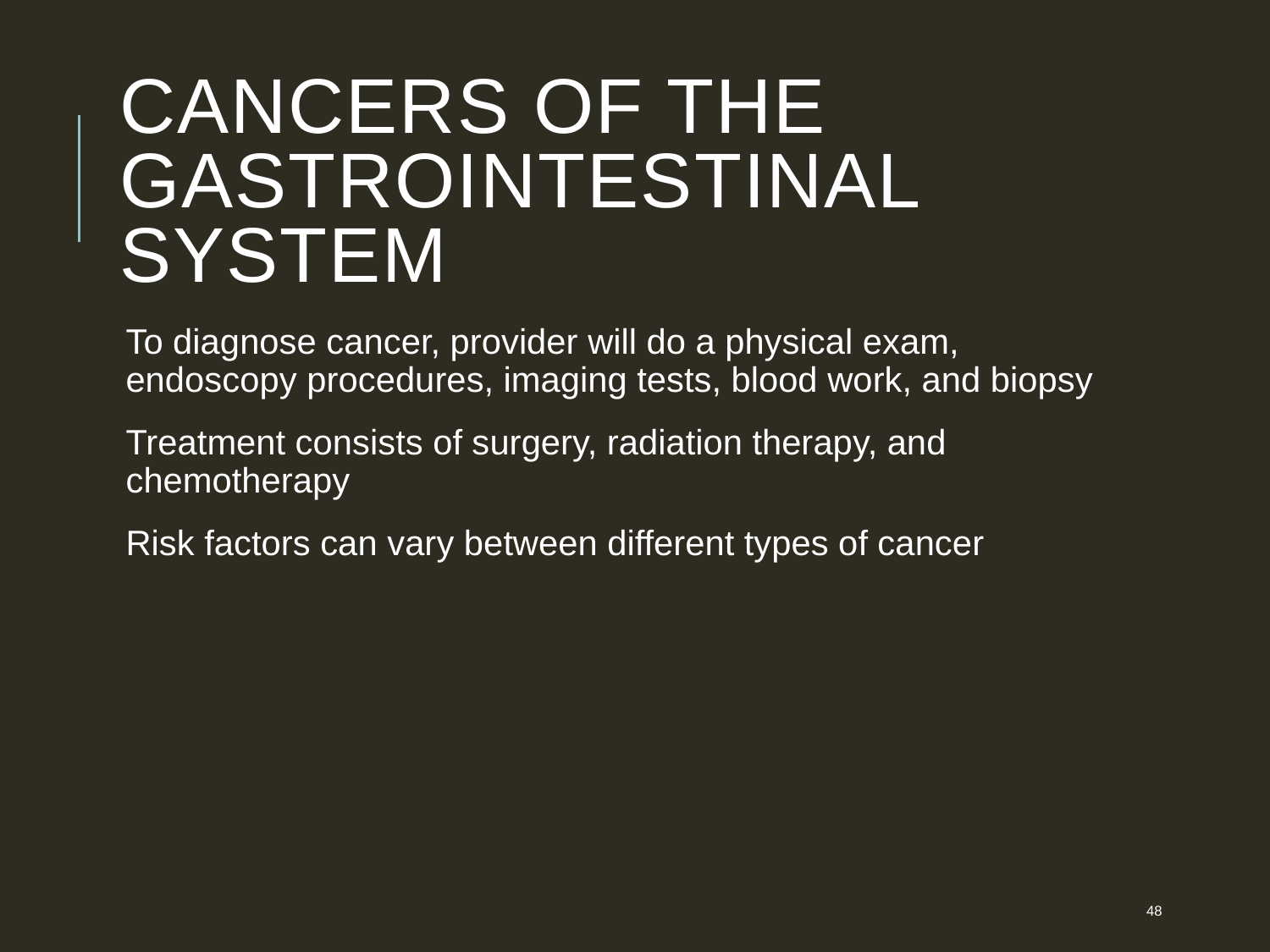

# Cancers of the Gastrointestinal System
To diagnose cancer, provider will do a physical exam, endoscopy procedures, imaging tests, blood work, and biopsy
Treatment consists of surgery, radiation therapy, and chemotherapy
Risk factors can vary between different types of cancer
 48